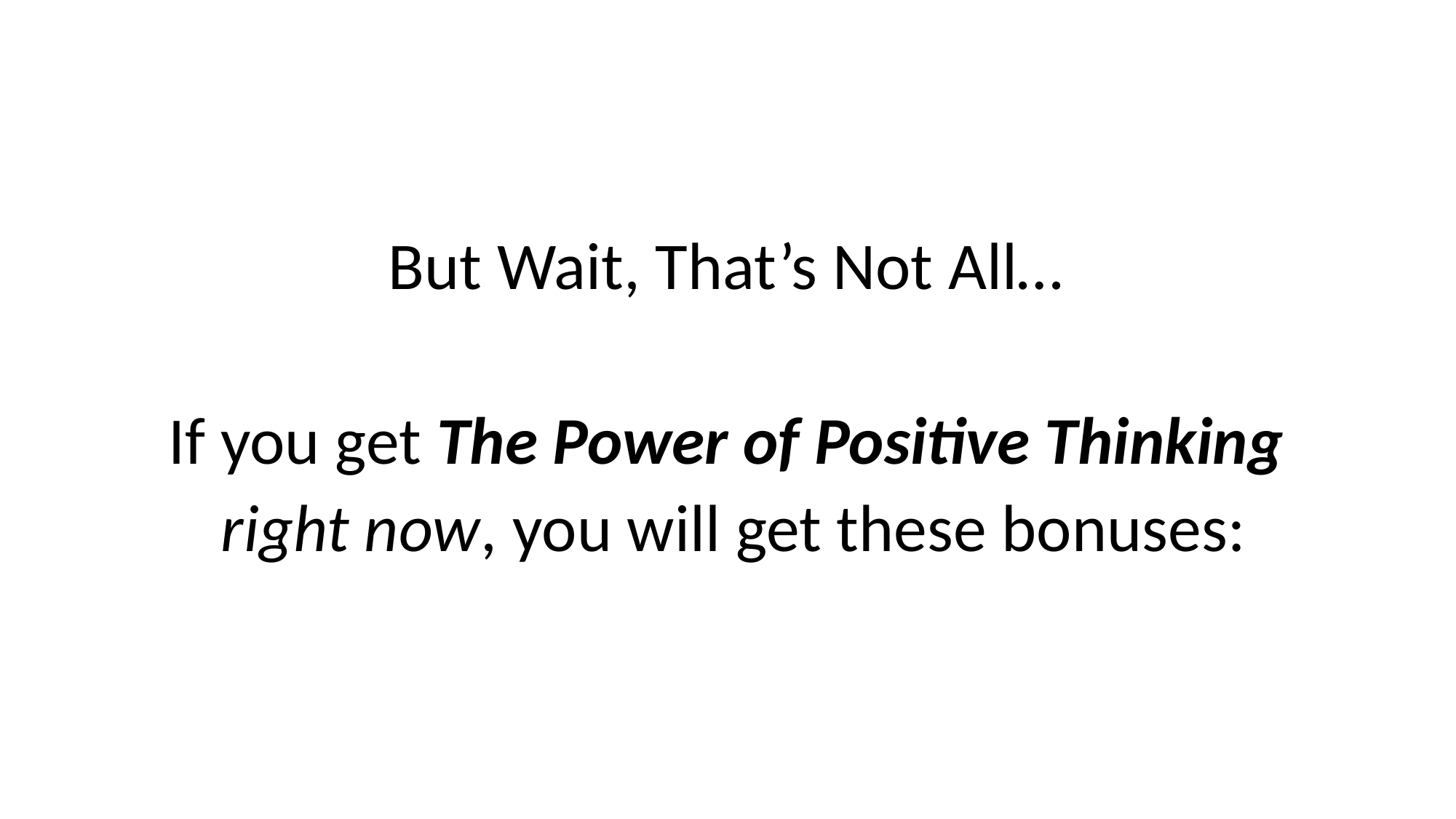

But Wait, That’s Not All…

If you get The Power of Positive Thinking
 right now, you will get these bonuses: